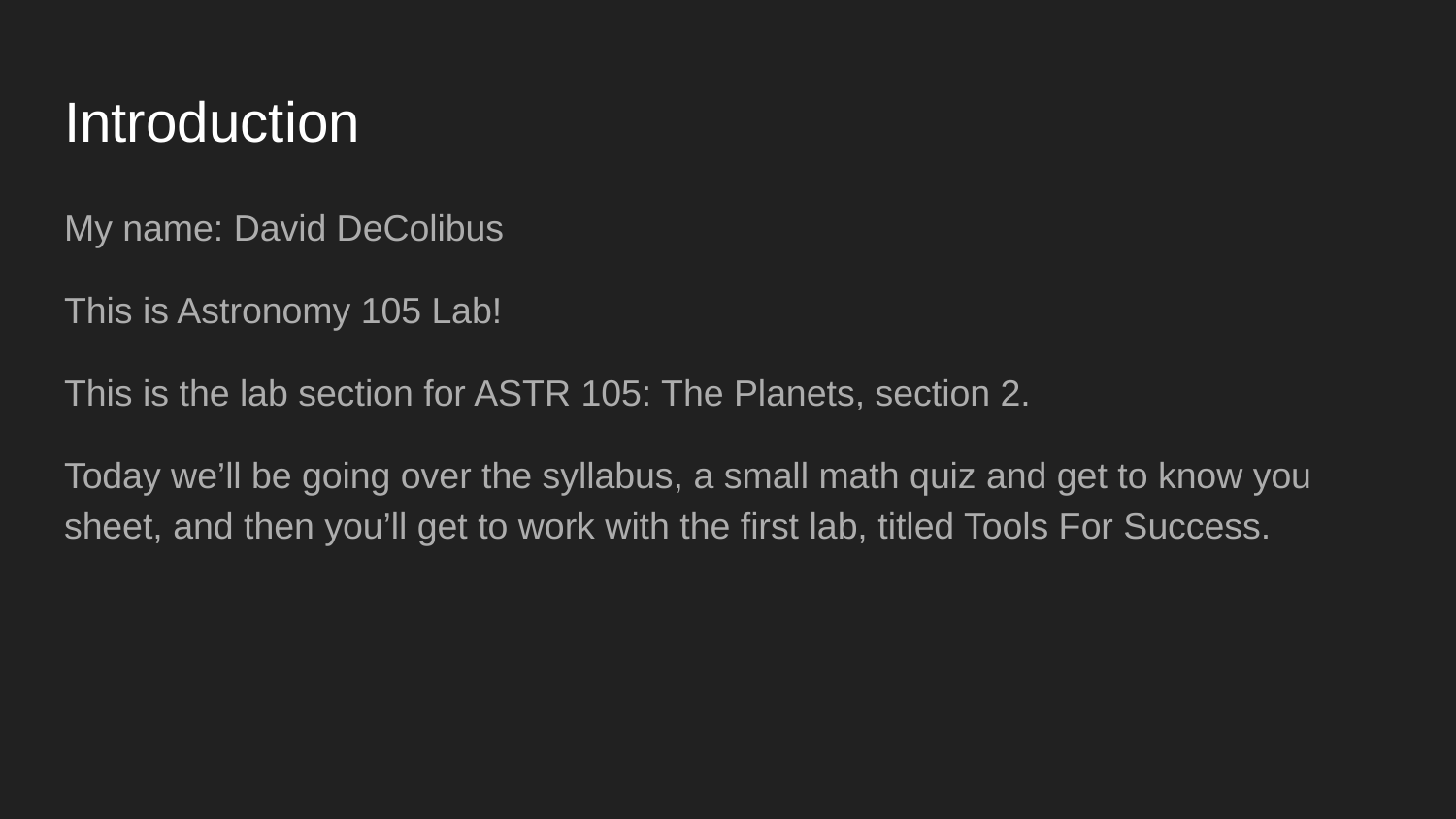

# Introduction
My name: David DeColibus
This is Astronomy 105 Lab!
This is the lab section for ASTR 105: The Planets, section 2.
Today we’ll be going over the syllabus, a small math quiz and get to know you sheet, and then you’ll get to work with the first lab, titled Tools For Success.